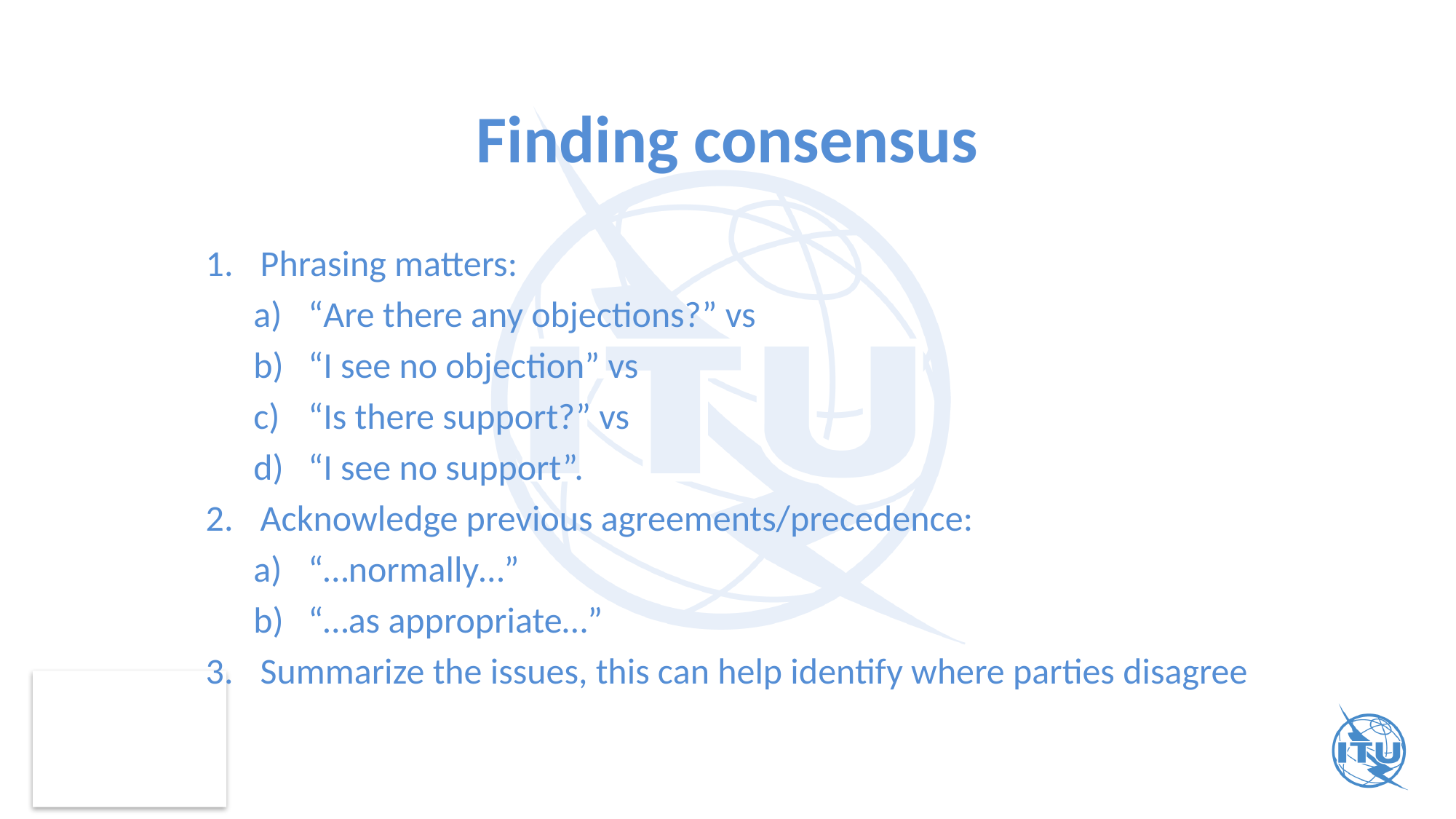

# Finding consensus
Phrasing matters:
“Are there any objections?” vs
“I see no objection” vs
“Is there support?” vs
“I see no support”.
Acknowledge previous agreements/precedence:
“…normally…”
“…as appropriate…”
Summarize the issues, this can help identify where parties disagree